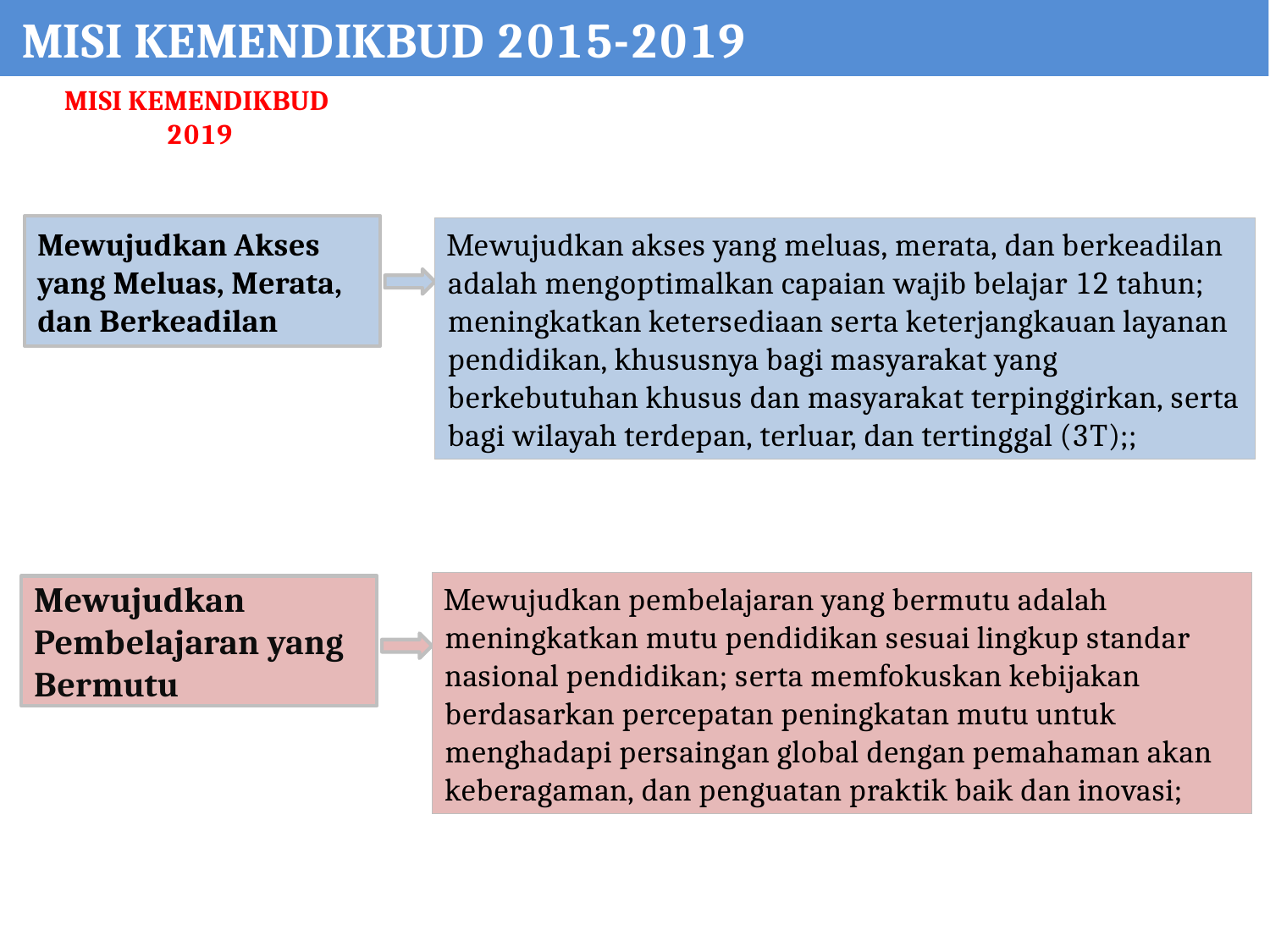

MISI KEMENDIKBUD 2015-2019
MISI KEMENDIKBUD
2019
Mewujudkan Akses yang Meluas, Merata, dan Berkeadilan
Mewujudkan akses yang meluas, merata, dan berkeadilan adalah mengoptimalkan capaian wajib belajar 12 tahun; meningkatkan ketersediaan serta keterjangkauan layanan pendidikan, khususnya bagi masyarakat yang berkebutuhan khusus dan masyarakat terpinggirkan, serta bagi wilayah terdepan, terluar, dan tertinggal (3T);;

Mewujudkan pembelajaran yang bermutu adalah meningkatkan mutu pendidikan sesuai lingkup standar nasional pendidikan; serta memfokuskan kebijakan berdasarkan percepatan peningkatan mutu untuk menghadapi persaingan global dengan pemahaman akan keberagaman, dan penguatan praktik baik dan inovasi;
Mewujudkan Pembelajaran yang Bermutu